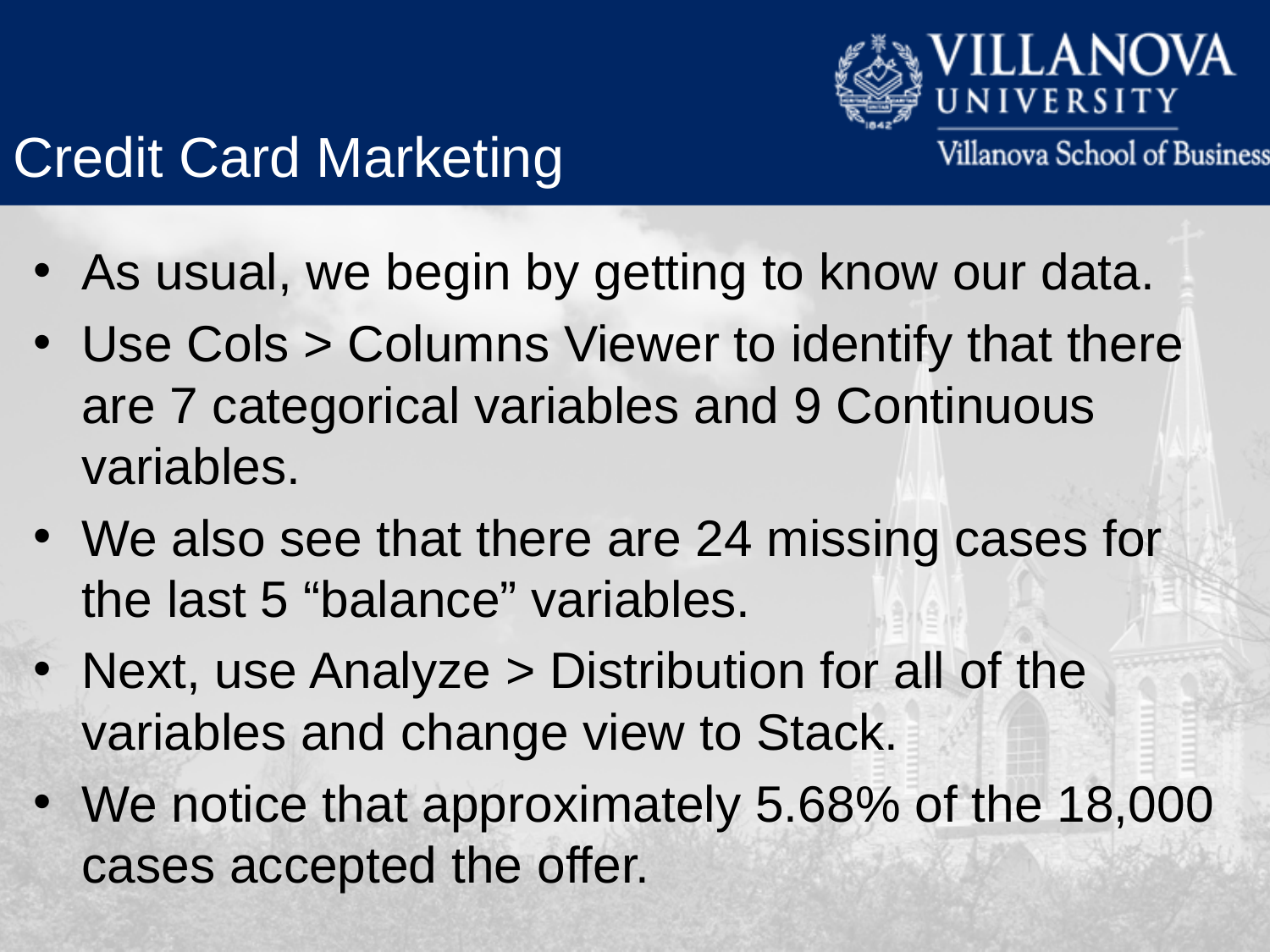

Credit Card Marketing
As usual, we begin by getting to know our data.
Use Cols > Columns Viewer to identify that there are 7 categorical variables and 9 Continuous variables.
We also see that there are 24 missing cases for the last 5 “balance” variables.
Next, use Analyze > Distribution for all of the variables and change view to Stack.
We notice that approximately 5.68% of the 18,000 cases accepted the offer.